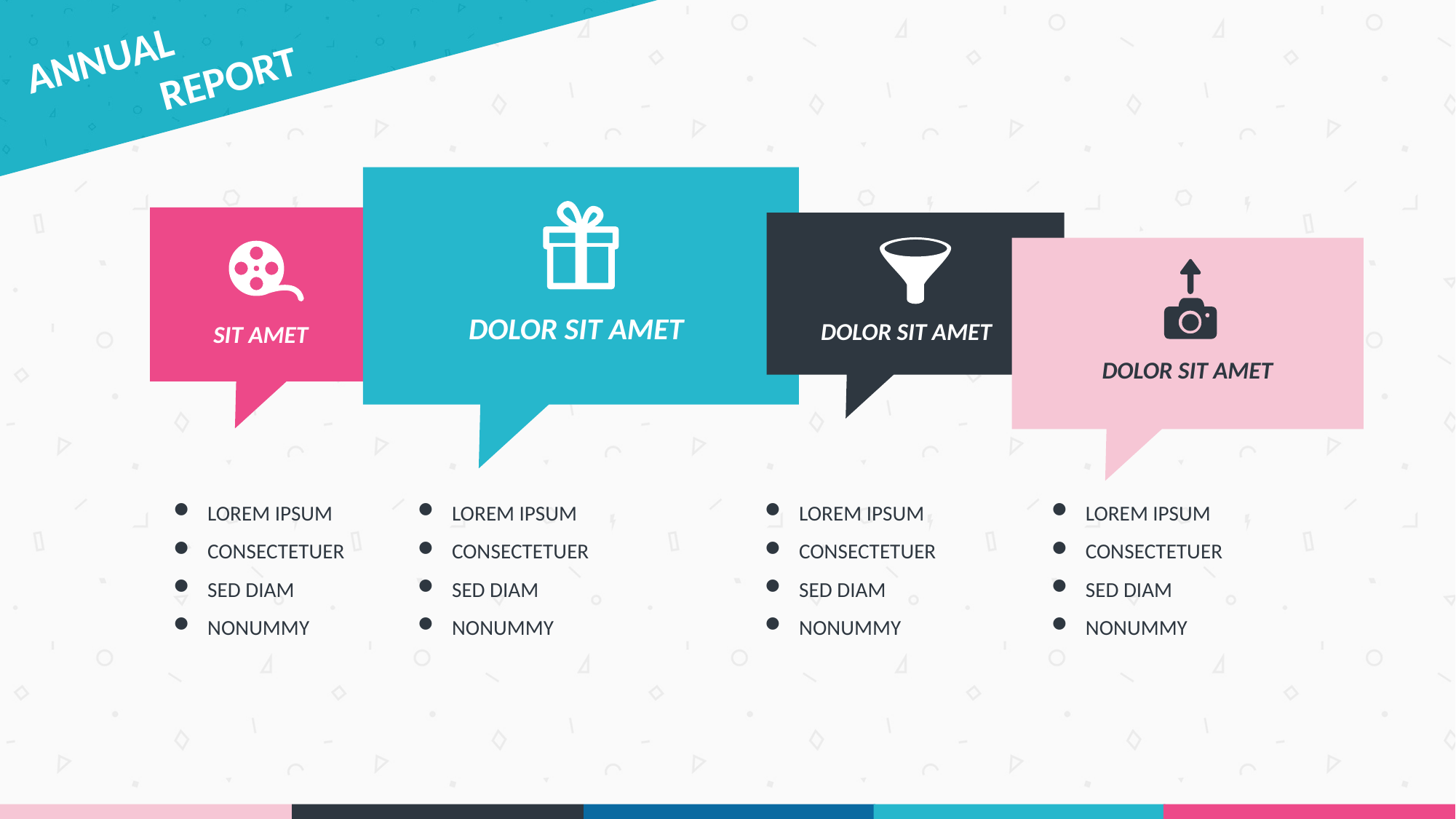

ANNUAL
             REPORT

DOLOR SIT AMET
DOLOR SIT AMET
SIT AMET
DOLOR SIT AMET
LOREM IPSUM
CONSECTETUER
SED DIAM
NONUMMY
LOREM IPSUM
CONSECTETUER
SED DIAM
NONUMMY
LOREM IPSUM
CONSECTETUER
SED DIAM
NONUMMY
LOREM IPSUM
CONSECTETUER
SED DIAM
NONUMMY